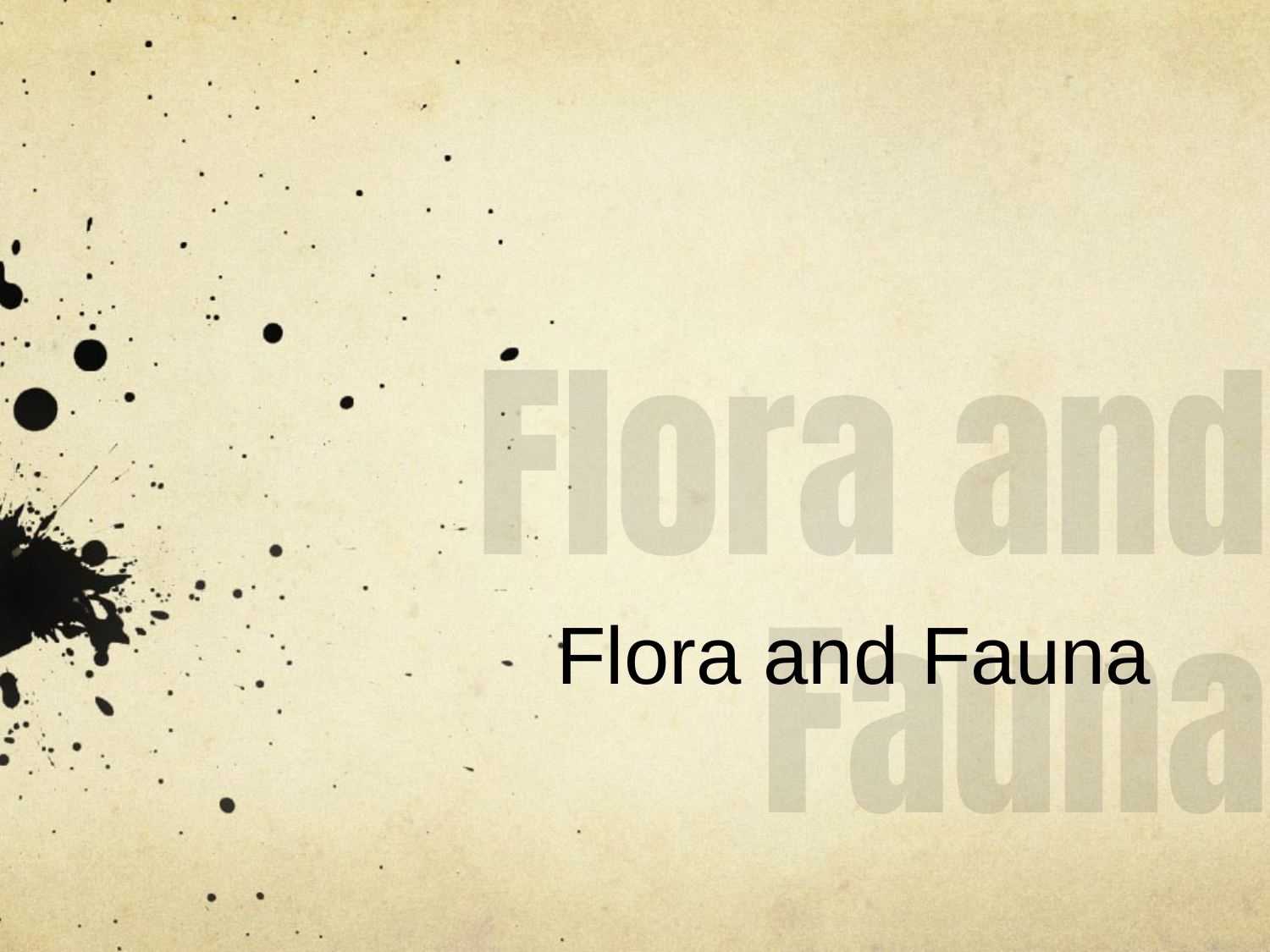

Flora and Fauna
# Flora and Fauna